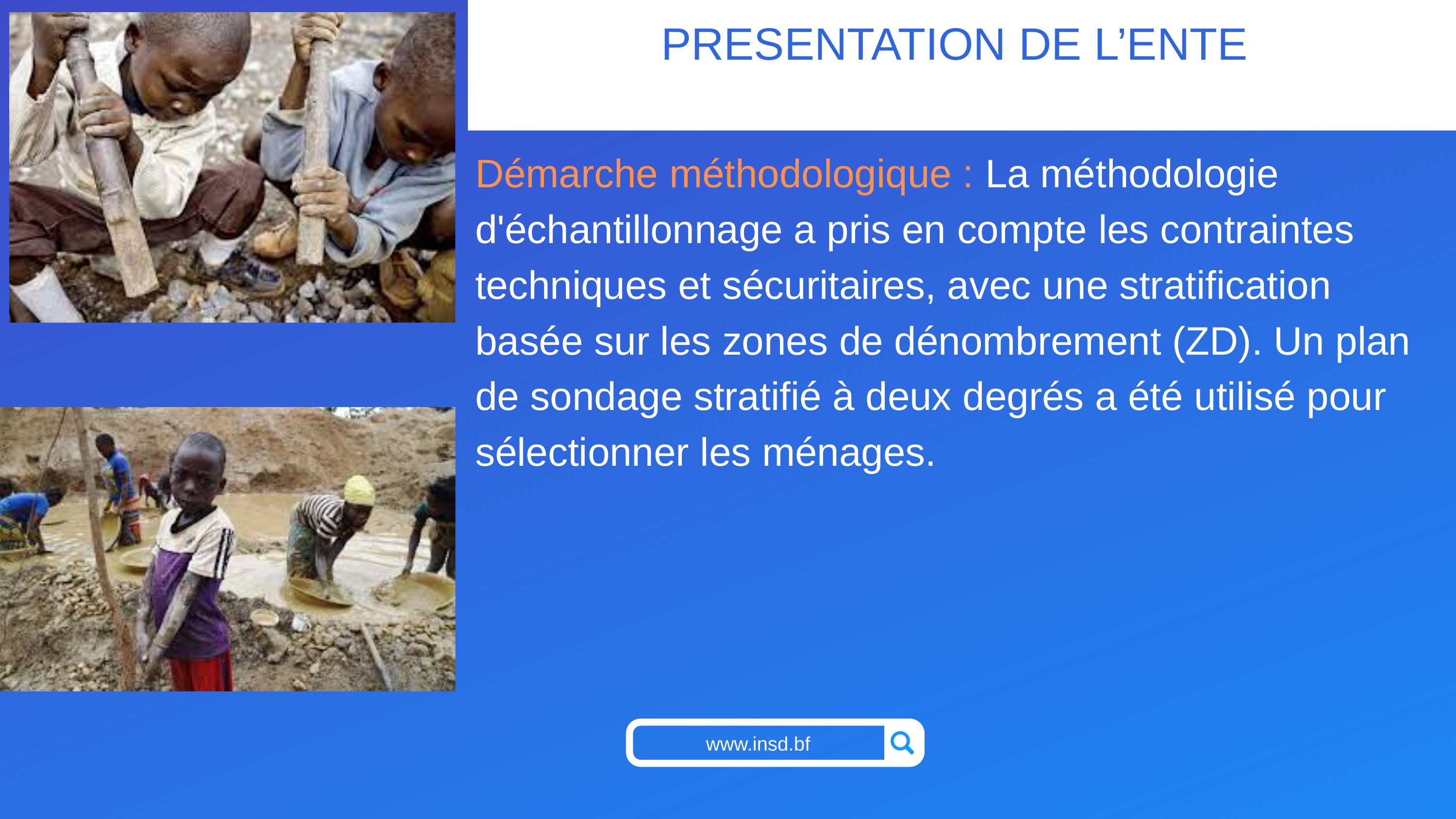

PRESENTATION DE L’ENTE

Démarche méthodologique : La méthodologie d'échantillonnage a pris en compte les contraintes techniques et sécuritaires, avec une stratification basée sur les zones de dénombrement (ZD). Un plan de sondage stratifié à deux degrés a été utilisé pour sélectionner les ménages.

www.insd.bf